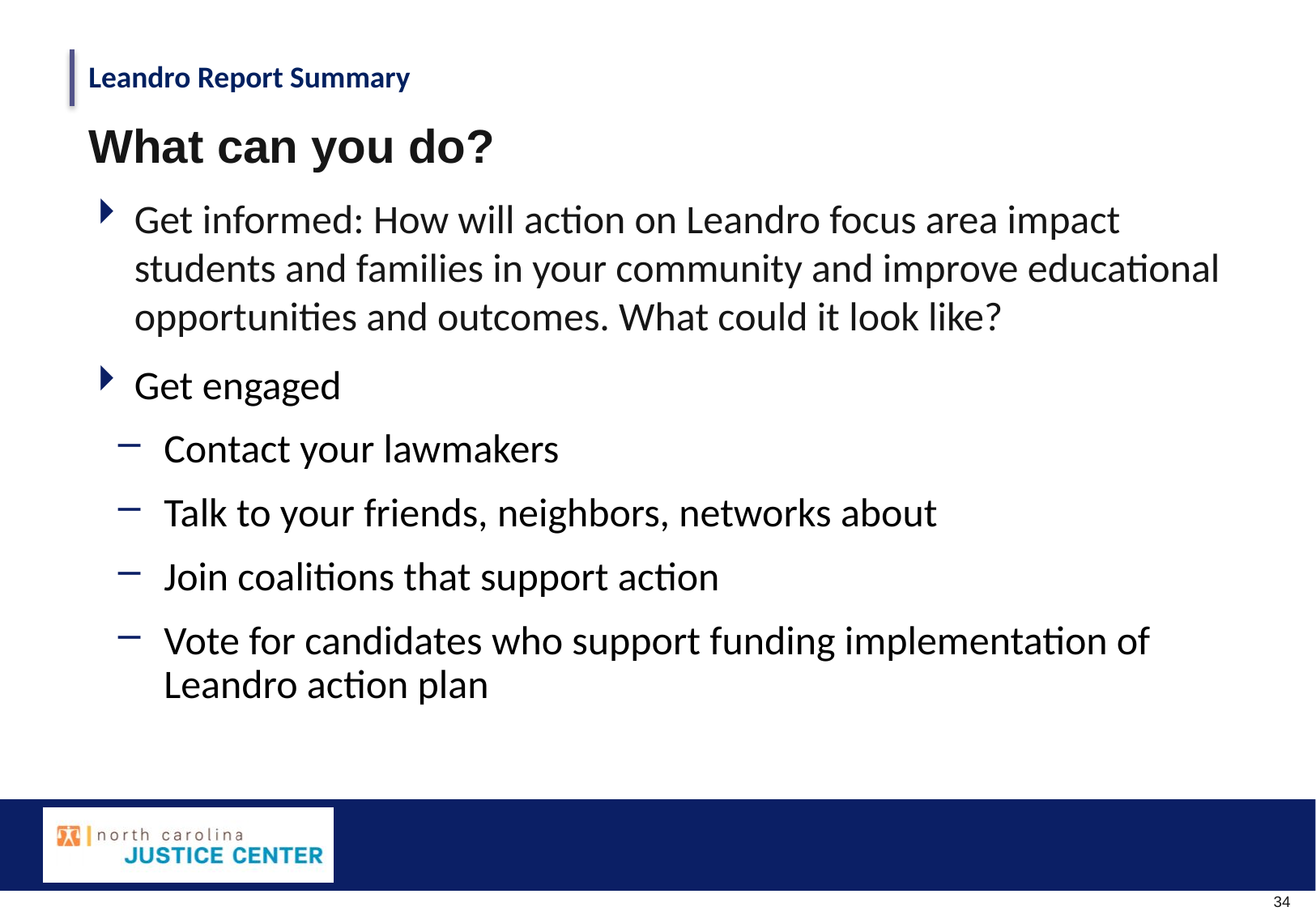

Leandro Report Summary
What can you do?
Get informed: How will action on Leandro focus area impact students and families in your community and improve educational opportunities and outcomes. What could it look like?
Get engaged
Contact your lawmakers
Talk to your friends, neighbors, networks about
Join coalitions that support action
Vote for candidates who support funding implementation of Leandro action plan